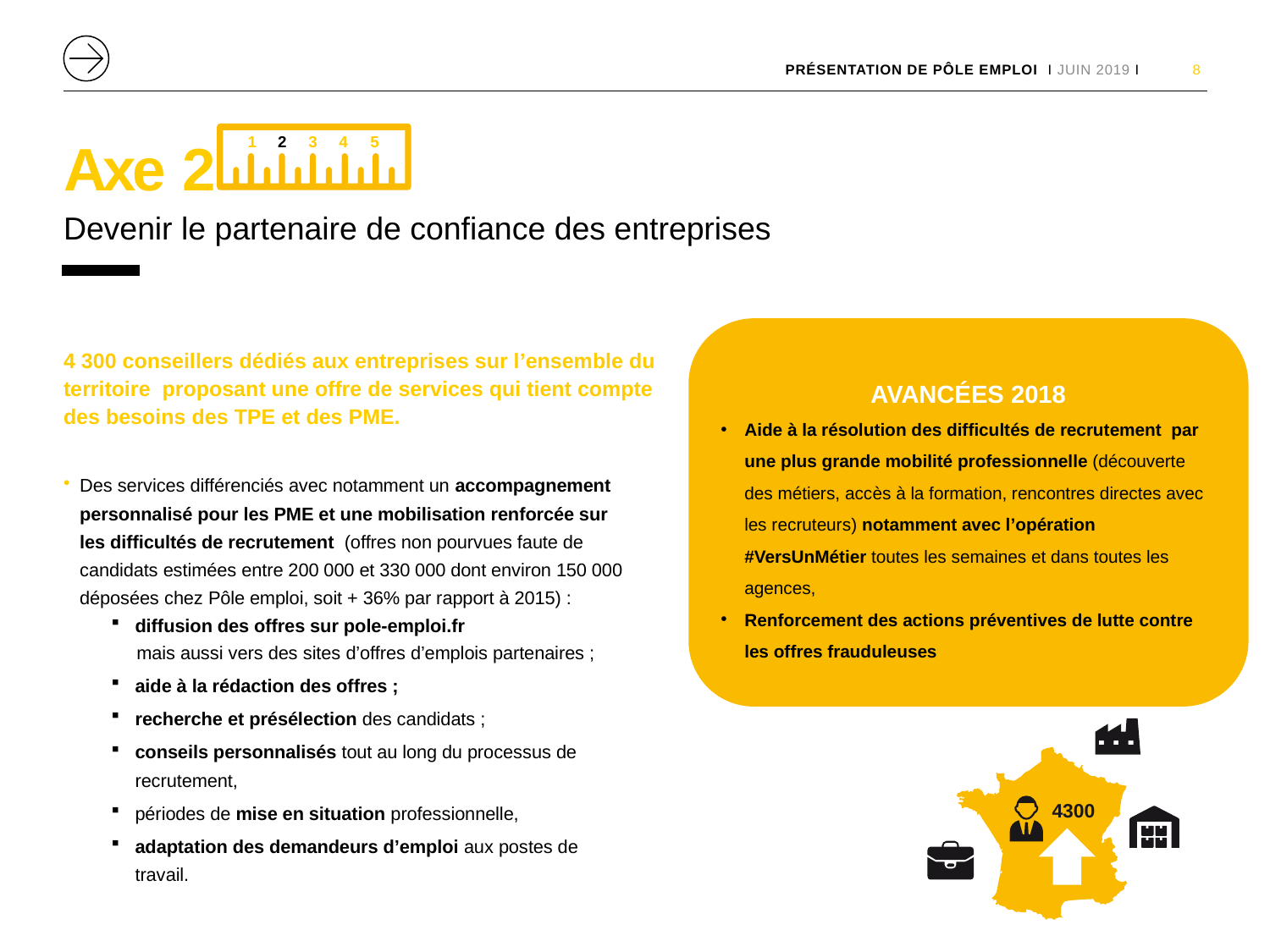

8
PRÉSENTATION DE PÔLE EMPLOI  I JUIN 2019 I

1
2
3
4
5
Axe 2
Devenir le partenaire de confiance des entreprises

AVANCÉES 2018
Aide à la résolution des difficultés de recrutement  par une plus grande mobilité professionnelle (découverte des métiers, accès à la formation, rencontres directes avec les recruteurs) notamment avec l’opération #VersUnMétier toutes les semaines et dans toutes les agences,
Renforcement des actions préventives de lutte contre les offres frauduleuses
4 300 conseillers dédiés aux entreprises sur l’ensemble du territoire  proposant une offre de services qui tient compte des besoins des TPE et des PME.

Des services différenciés avec notamment un accompagnement personnalisé pour les PME et une mobilisation renforcée sur les difficultés de recrutement  (offres non pourvues faute de candidats estimées entre 200 000 et 330 000 dont environ 150 000 déposées chez Pôle emploi, soit + 36% par rapport à 2015) :
diffusion des offres sur pole-emploi.fr
     mais aussi vers des sites d’offres d’emplois partenaires ;
aide à la rédaction des offres ;
recherche et présélection des candidats ;
conseils personnalisés tout au long du processus de recrutement,
périodes de mise en situation professionnelle,
adaptation des demandeurs d’emploi aux postes de travail.

4300